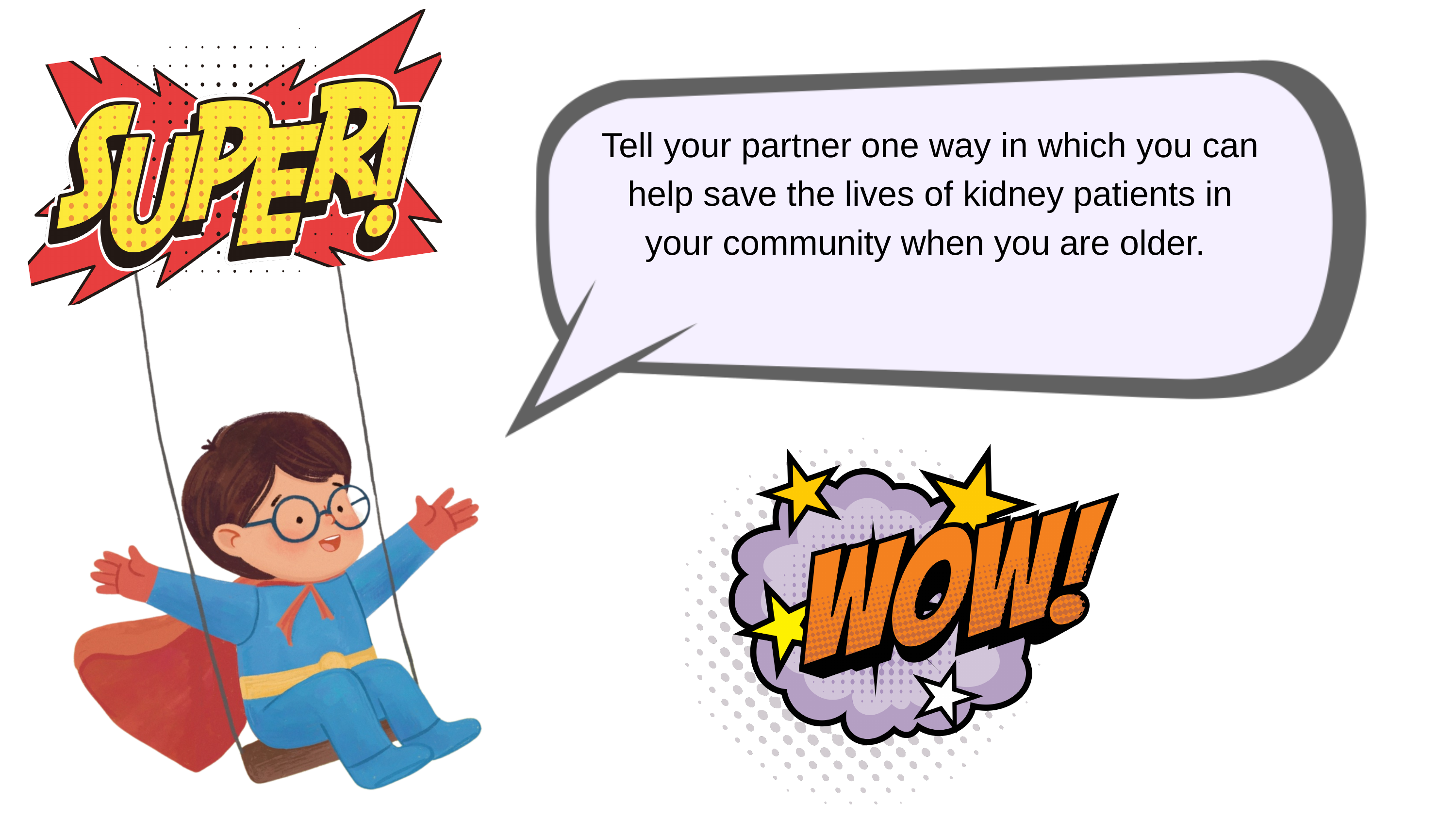

Tell your partner one way in which you can help save the lives of kidney patients in your community when you are older.